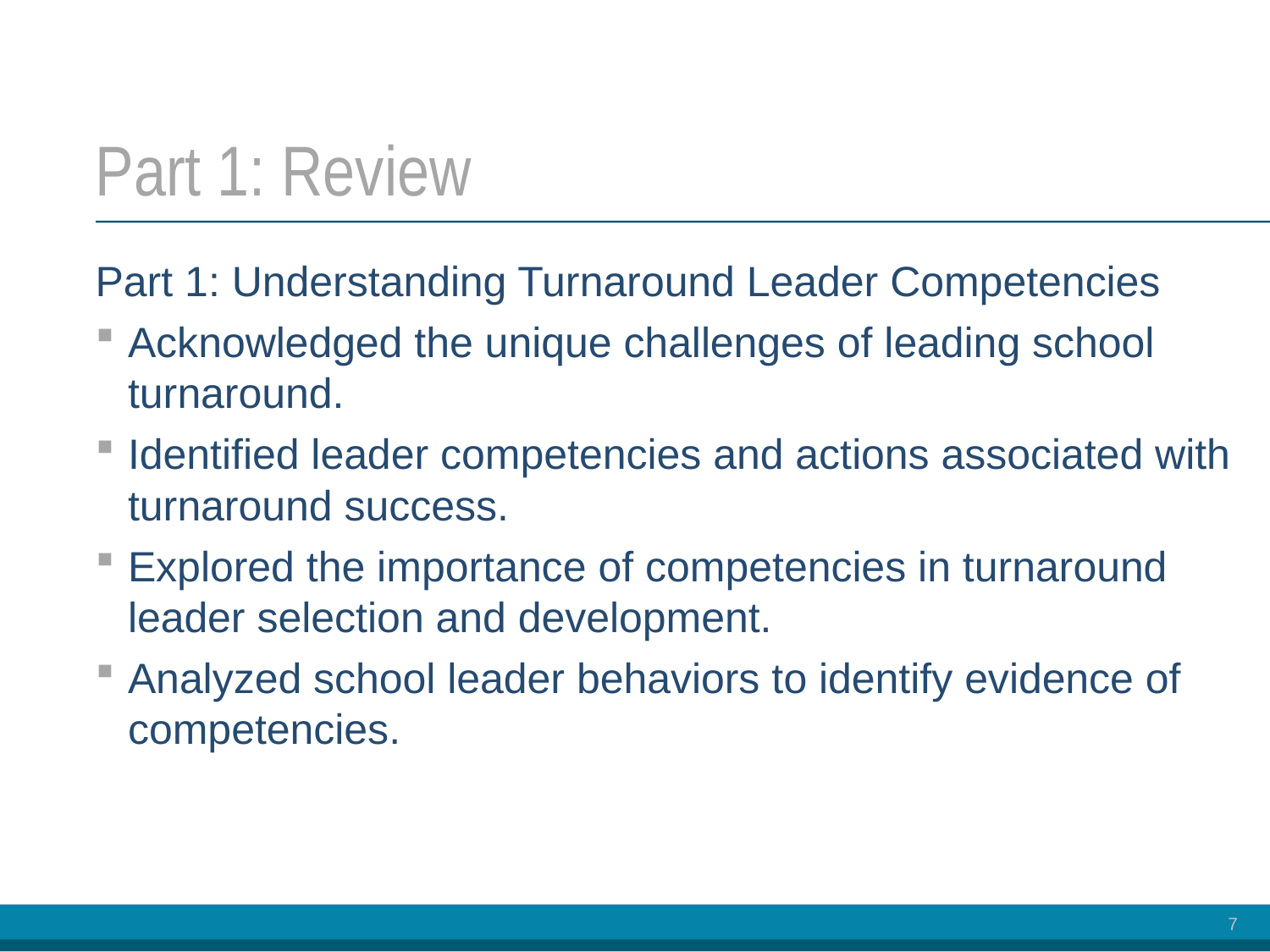

# Part 1: Review
Part 1: Understanding Turnaround Leader Competencies
Acknowledged the unique challenges of leading school turnaround.
Identified leader competencies and actions associated with turnaround success.
Explored the importance of competencies in turnaround leader selection and development.
Analyzed school leader behaviors to identify evidence of competencies.
7